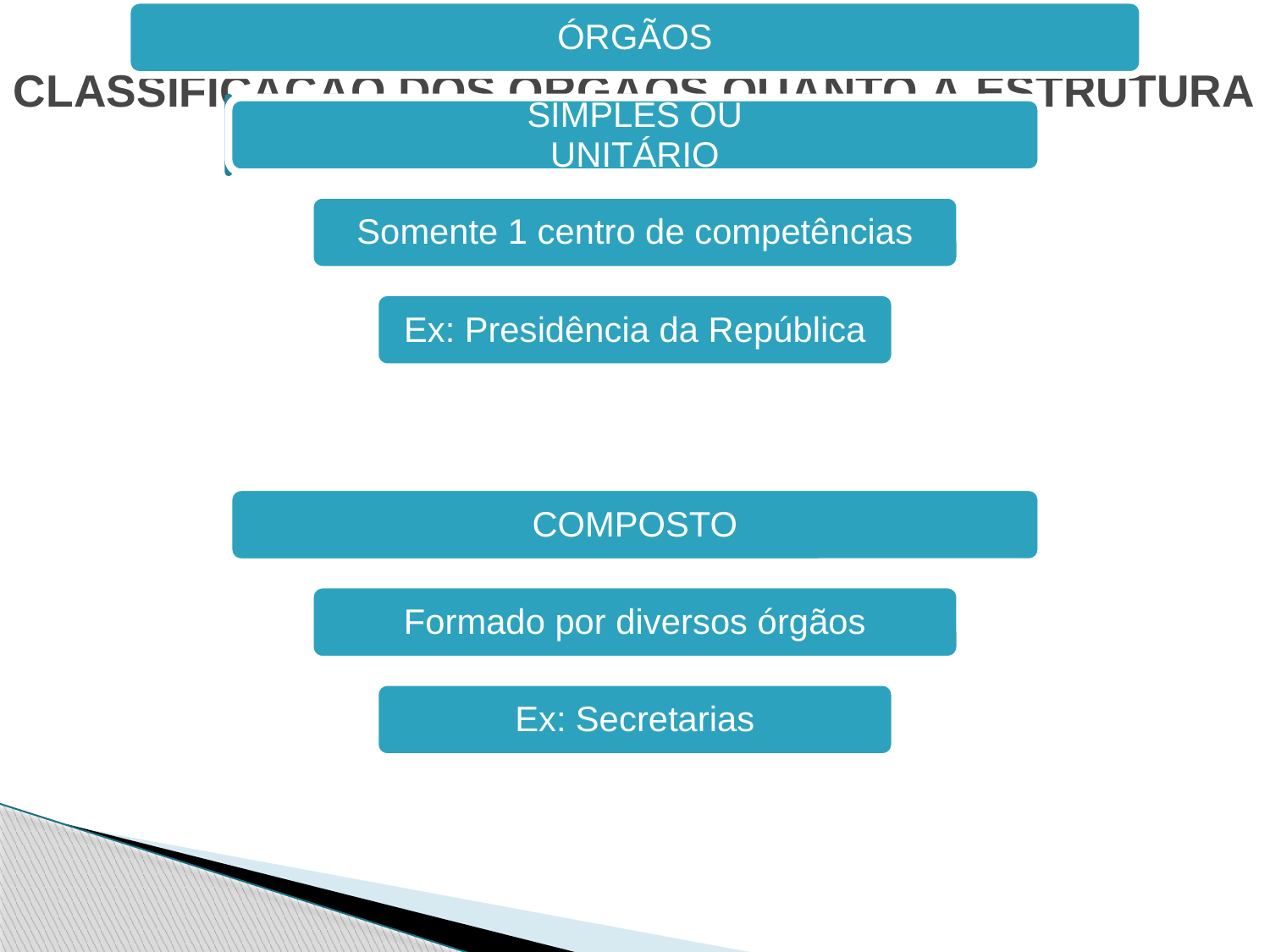

ÓRGÃOS
SIMPLES OU
UNITÁRIO
Somente 1 centro de competências
COMPOSTO
Formado por diversos órgãos
Ex: Presidência da República
Ex: Secretarias
# CLASSIFICAÇÃO DOS ÓRGÃOS QUANTO À ESTRUTURA